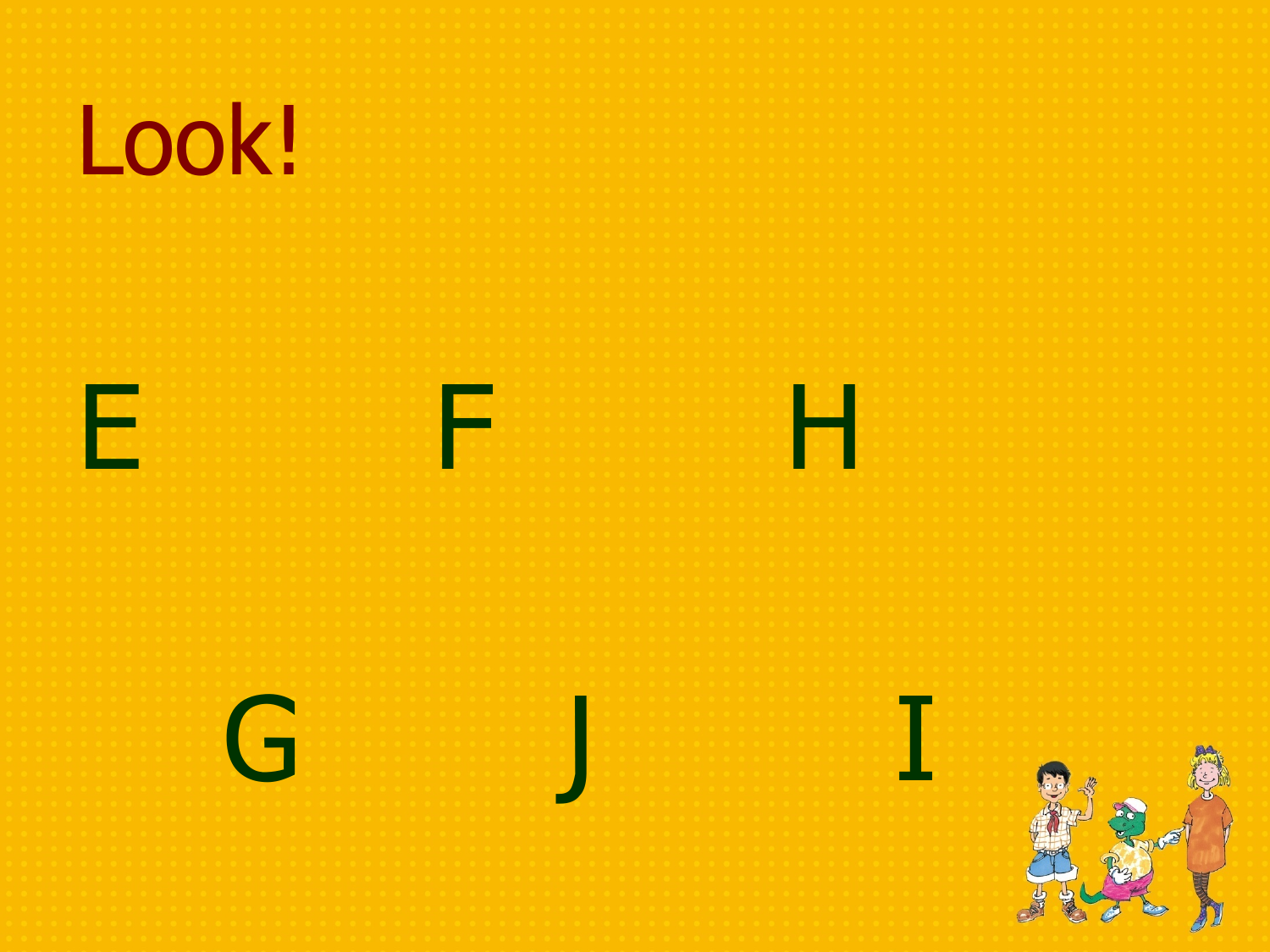

# Look!

E        F        H

    G       J        I